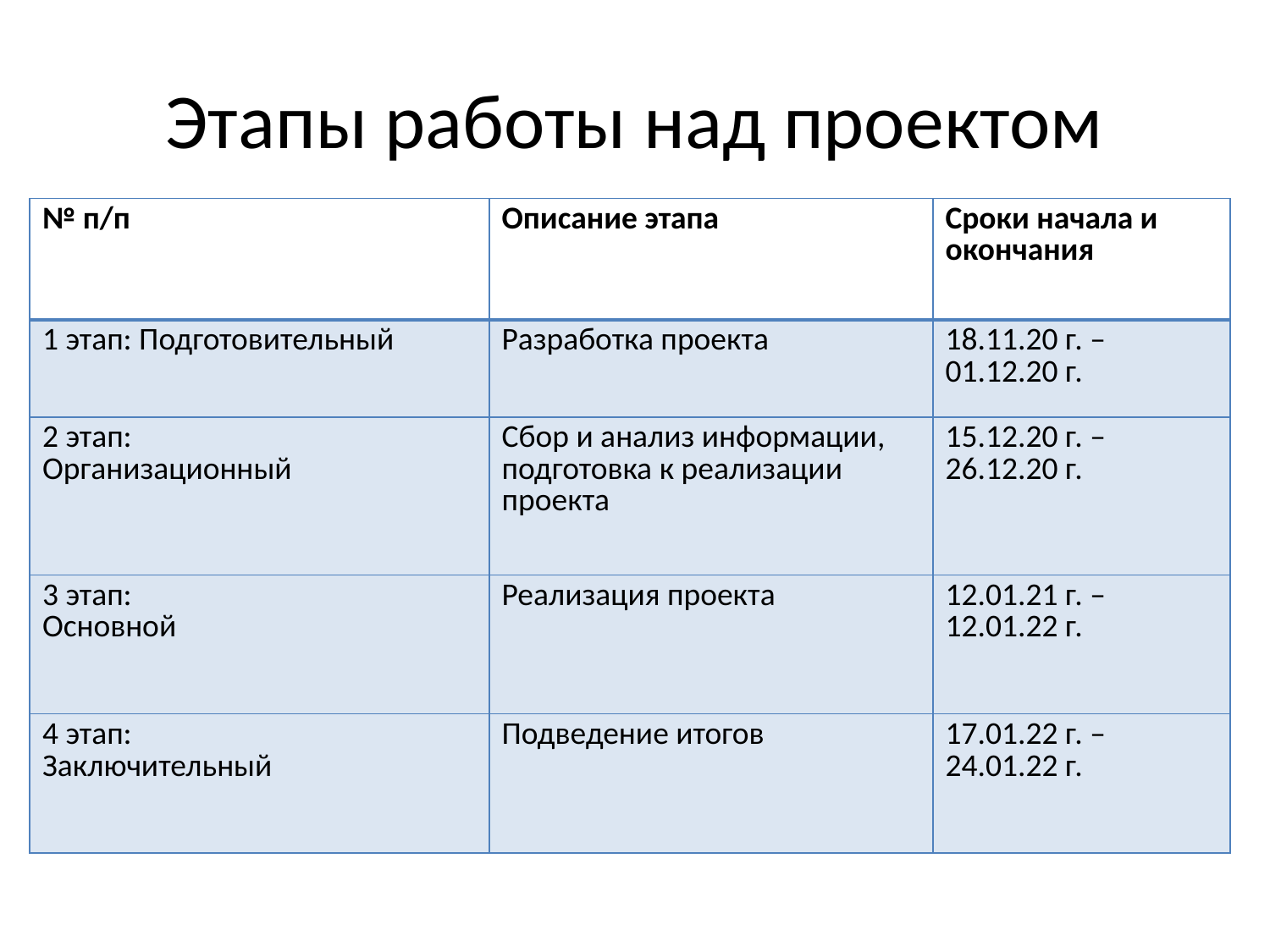

# Этапы работы над проектом
| № п/п | Описание этапа | Сроки начала и окончания |
| --- | --- | --- |
| 1 этап: Подготовительный | Разработка проекта | 18.11.20 г. – 01.12.20 г. |
| 2 этап: Организационный | Сбор и анализ информации, подготовка к реализации проекта | 15.12.20 г. – 26.12.20 г. |
| 3 этап: Основной | Реализация проекта | 12.01.21 г. – 12.01.22 г. |
| 4 этап: Заключительный | Подведение итогов | 17.01.22 г. – 24.01.22 г. |